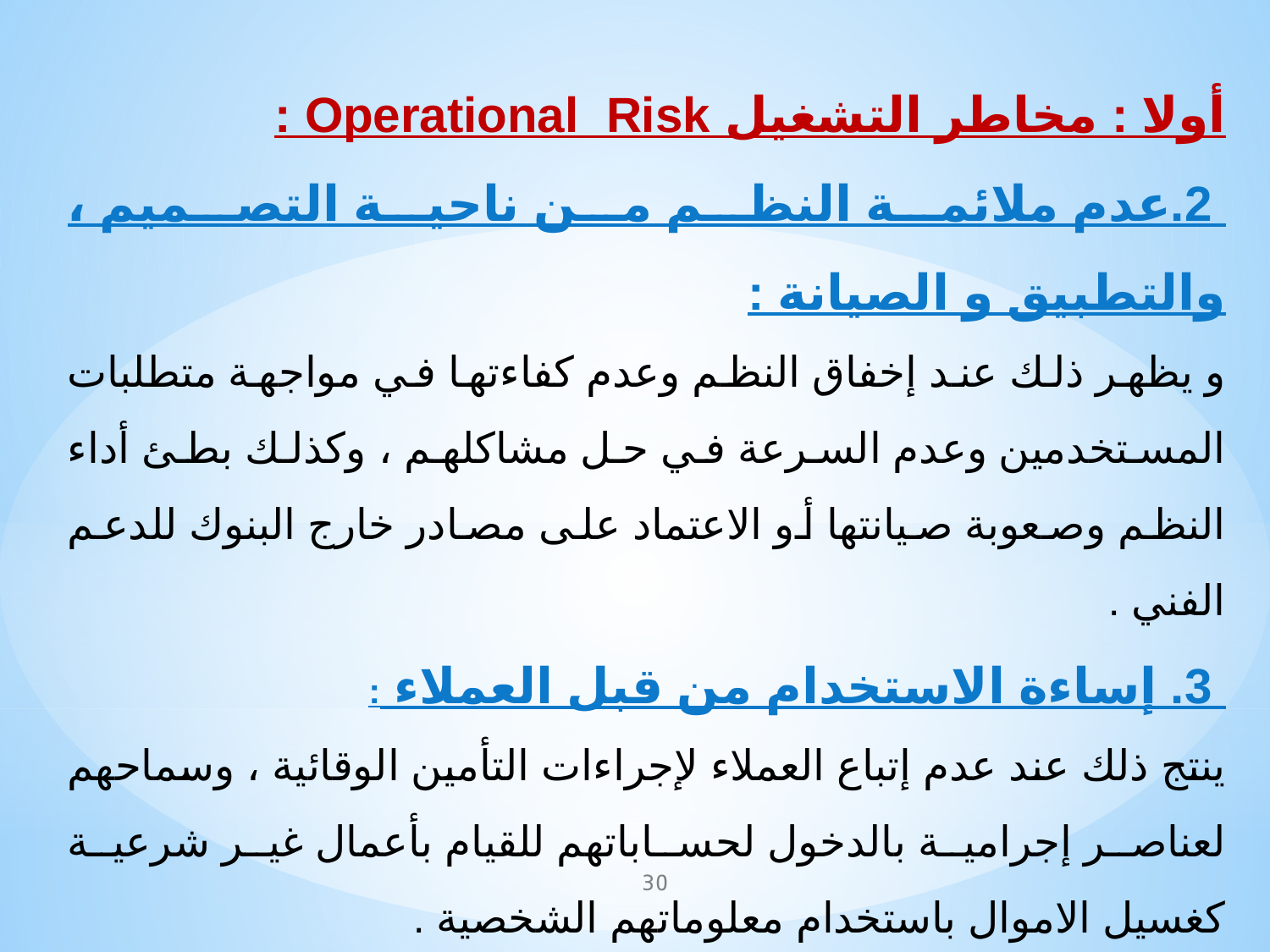

أولا : مخاطر التشغيل Operational  Risk :
 2.عدم ملائمة النظم من ناحية التصميم ، والتطبيق و الصيانة :
و يظهر ذلك عند إخفاق النظم وعدم كفاءتها في مواجهة متطلبات المستخدمين وعدم السرعة في حل مشاكلهم ، وكذلك بطئ أداء النظم وصعوبة صيانتها أو الاعتماد على مصادر خارج البنوك للدعم الفني .
 3. إساءة الاستخدام من قبل العملاء :
ينتج ذلك عند عدم إتباع العملاء لإجراءات التأمين الوقائية ، وسماحهم لعناصر إجرامية بالدخول لحساباتهم للقيام بأعمال غير شرعية كغسيل الاموال باستخدام معلوماتهم الشخصية .

30